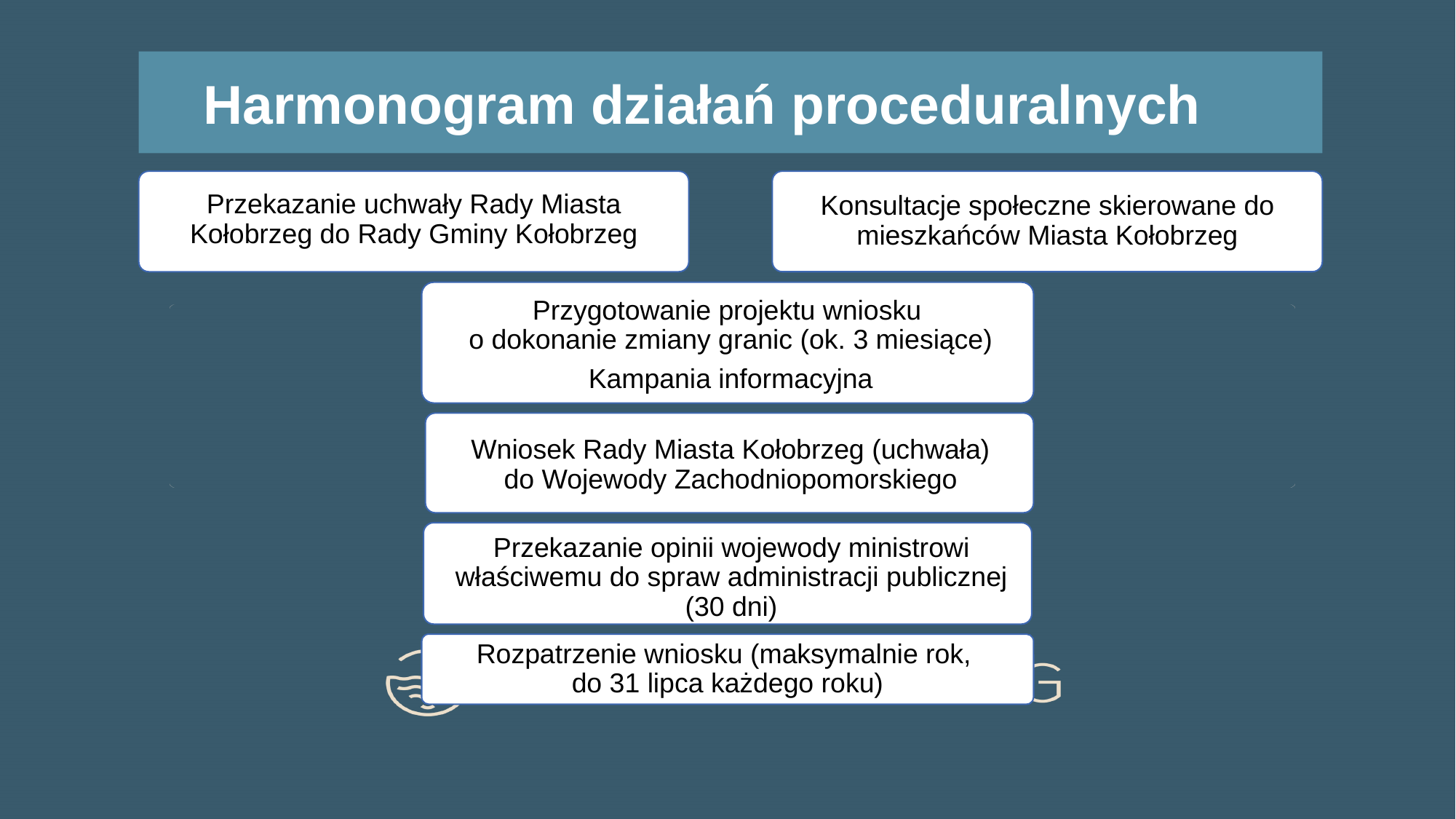

Harmonogram działań proceduralnych

Przekazanie uchwały Rady Miasta Kołobrzeg do Rady Gminy Kołobrzeg
Konsultacje społeczne skierowane do mieszkańców Miasta Kołobrzeg

Przygotowanie projektu wniosku
o dokonanie zmiany granic (ok. 3 miesiące)
Kampania informacyjna

Wniosek Rady Miasta Kołobrzeg (uchwała) do Wojewody Zachodniopomorskiego

Przekazanie opinii wojewody ministrowi właściwemu do spraw administracji publicznej (30 dni)

Rozpatrzenie wniosku (maksymalnie rok,
do 31 lipca każdego roku)